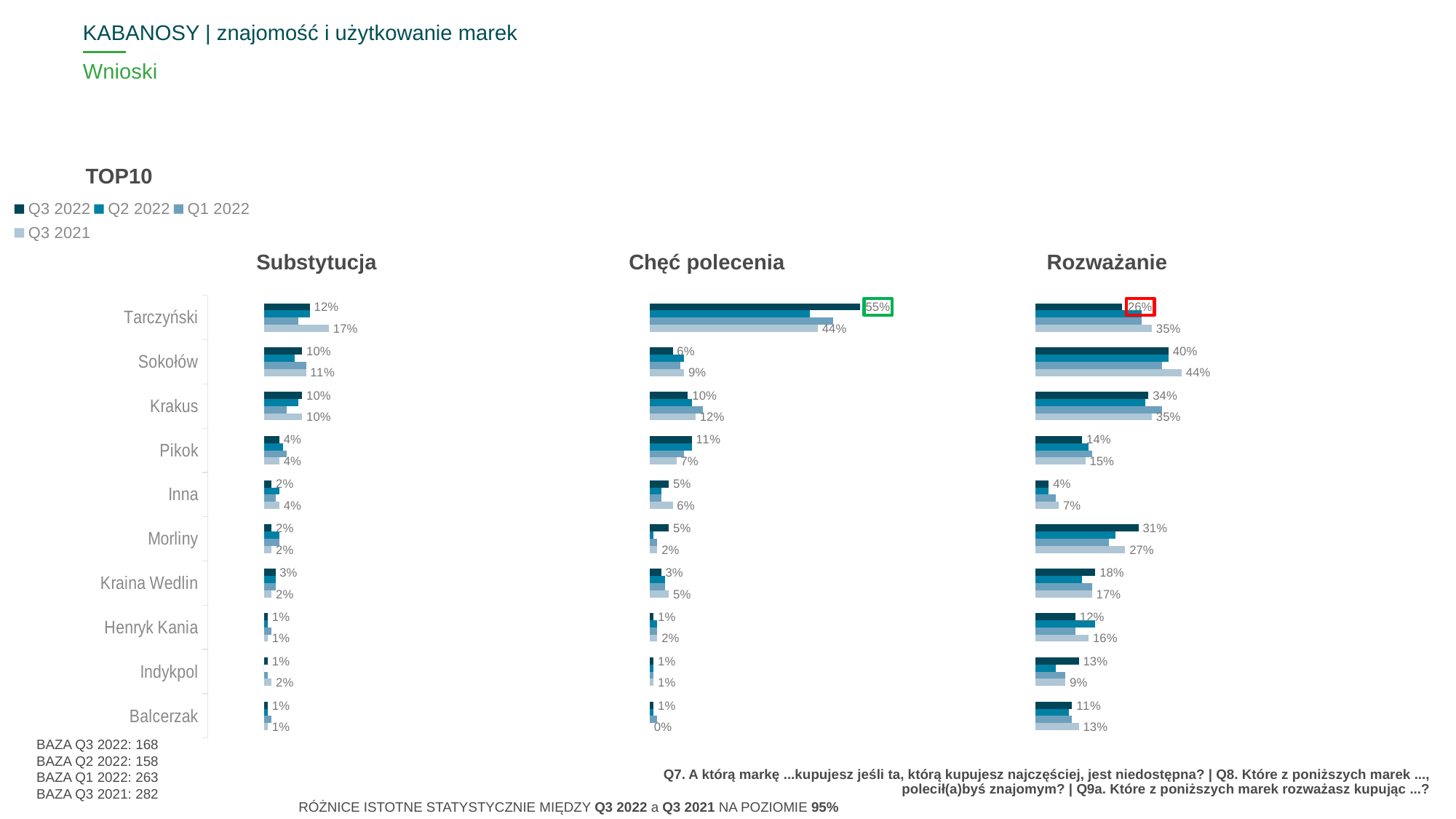

KABANOSY | znajomość i użytkowanie marek
# Wnioski
TOP10

### Chart

| Category | Q3 2022 | Q2 2022 | Q1 2022 | Q3 2021 |
|---|---|---|---|---|
|  | None | None | None | None |
|  | None | None | None | None |
|  | None | None | None | None |
|  | None | None | None | None |
|  | None | None | None | None |
|  | None | None | None | None |
|  | None | None | None | None |
Substytucja
Chęć polecenia
Rozważanie

### Chart

| Category | Kolumna2 |
|---|---|
| Tarczyński | None |
| Sokołów | None |
| Krakus | None |
| Pikok | None |
| Inna | None |
| Morliny | None |
| Kraina Wedlin | None |
| Henryk Kania | None |
| Indykpol | None |
| Balcerzak | None |

### Chart

| Category | Q3 2022 | Q2 2022 | Q1 2022 | Q3 2021 |
|---|---|---|---|---|
| Tarczyński | 0.12 | 0.12 | 0.09 | 0.17 |
| Sokołów | 0.1 | 0.08 | 0.11 | 0.11 |
| Krakus | 0.1 | 0.09 | 0.06 | 0.1 |
| Pikok | 0.04 | 0.05 | 0.06 | 0.04 |
| Inna | 0.02 | 0.04 | 0.03 | 0.04 |
| Morliny | 0.02 | 0.04 | 0.04 | 0.02 |
| Kraina Wedlin | 0.03 | 0.03 | 0.03 | 0.02 |
| Henryk Kania | 0.01 | 0.01 | 0.02 | 0.01 |
| Indykpol | 0.01 | 0.0 | 0.01 | 0.02 |
| Balcerzak | 0.01 | 0.01 | 0.02 | 0.01 |

### Chart

| Category | Q3 2022 | Q2 2022 | Q1 2022 | Q3 2021 |
|---|---|---|---|---|
| Tarczyński | 0.55 | 0.42 | 0.48 | 0.44 |
| Sokołów | 0.06 | 0.09 | 0.08 | 0.09 |
| Krakus | 0.1 | 0.11 | 0.14 | 0.12 |
| Pikok | 0.11 | 0.11 | 0.09 | 0.07 |
| Inna | 0.05 | 0.03 | 0.03 | 0.06 |
| Morliny | 0.05 | 0.01 | 0.02 | 0.02 |
| Kraina Wedlin | 0.03 | 0.04 | 0.04 | 0.05 |
| Henryk Kania | 0.01 | 0.02 | 0.02 | 0.02 |
| Indykpol | 0.01 | 0.01 | 0.01 | 0.01 |
| Balcerzak | 0.01 | 0.01 | 0.02 | 0.0 |

### Chart

| Category | Q3 2022 | Q2 2022 | Q1 2022 | Q3 2021 |
|---|---|---|---|---|
| Tarczyński | 0.26 | 0.32 | 0.32 | 0.35 |
| Sokołów | 0.4 | 0.4 | 0.38 | 0.44 |
| Krakus | 0.34 | 0.33 | 0.38 | 0.35 |
| Pikok | 0.14 | 0.16 | 0.17 | 0.15 |
| Inna | 0.04 | 0.04 | 0.06 | 0.07 |
| Morliny | 0.31 | 0.24 | 0.22 | 0.27 |
| Kraina Wedlin | 0.18 | 0.14 | 0.17 | 0.17 |
| Henryk Kania | 0.12 | 0.18 | 0.12 | 0.16 |
| Indykpol | 0.13 | 0.06 | 0.09 | 0.09 |
| Balcerzak | 0.11 | 0.1 | 0.11 | 0.13 |
BAZA Q3 2022: 168
BAZA Q2 2022: 158
BAZA Q1 2022: 263
BAZA Q3 2021: 282
Q7. A którą markę ...kupujesz jeśli ta, którą kupujesz najczęściej, jest niedostępna? | Q8. Które z poniższych marek ..., polecił(a)byś znajomym? | Q9a. Które z poniższych marek rozważasz kupując ...?
RÓŻNICE ISTOTNE STATYSTYCZNIE MIĘDZY Q3 2022 a Q3 2021 NA POZIOMIE 95%